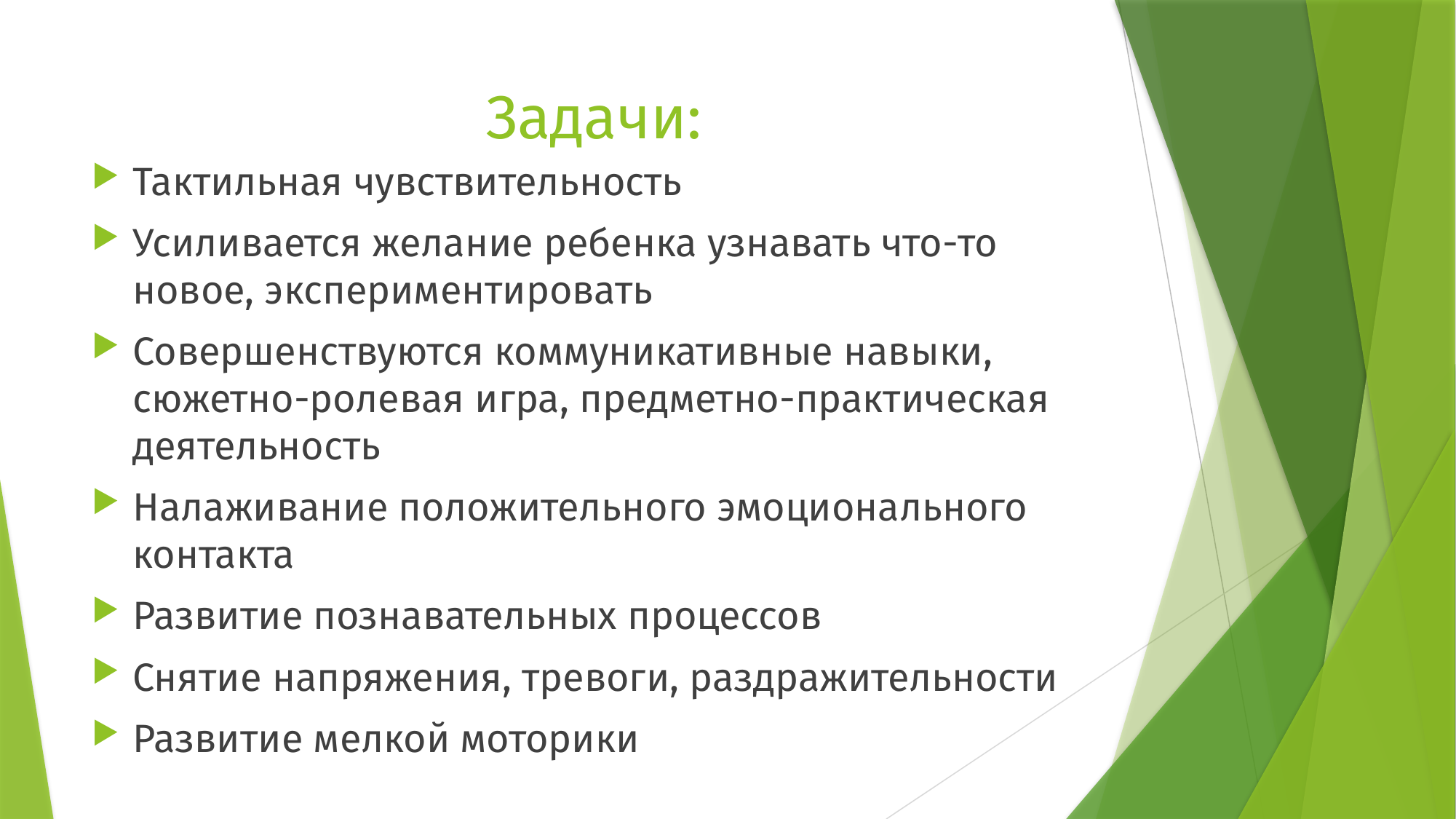

# Задачи:
Тактильная чувствительность
Усиливается желание ребенка узнавать что-то новое, экспериментировать
Совершенствуются коммуникативные навыки, сюжетно-ролевая игра, предметно-практическая деятельность
Налаживание положительного эмоционального контакта
Развитие познавательных процессов
Снятие напряжения, тревоги, раздражительности
Развитие мелкой моторики